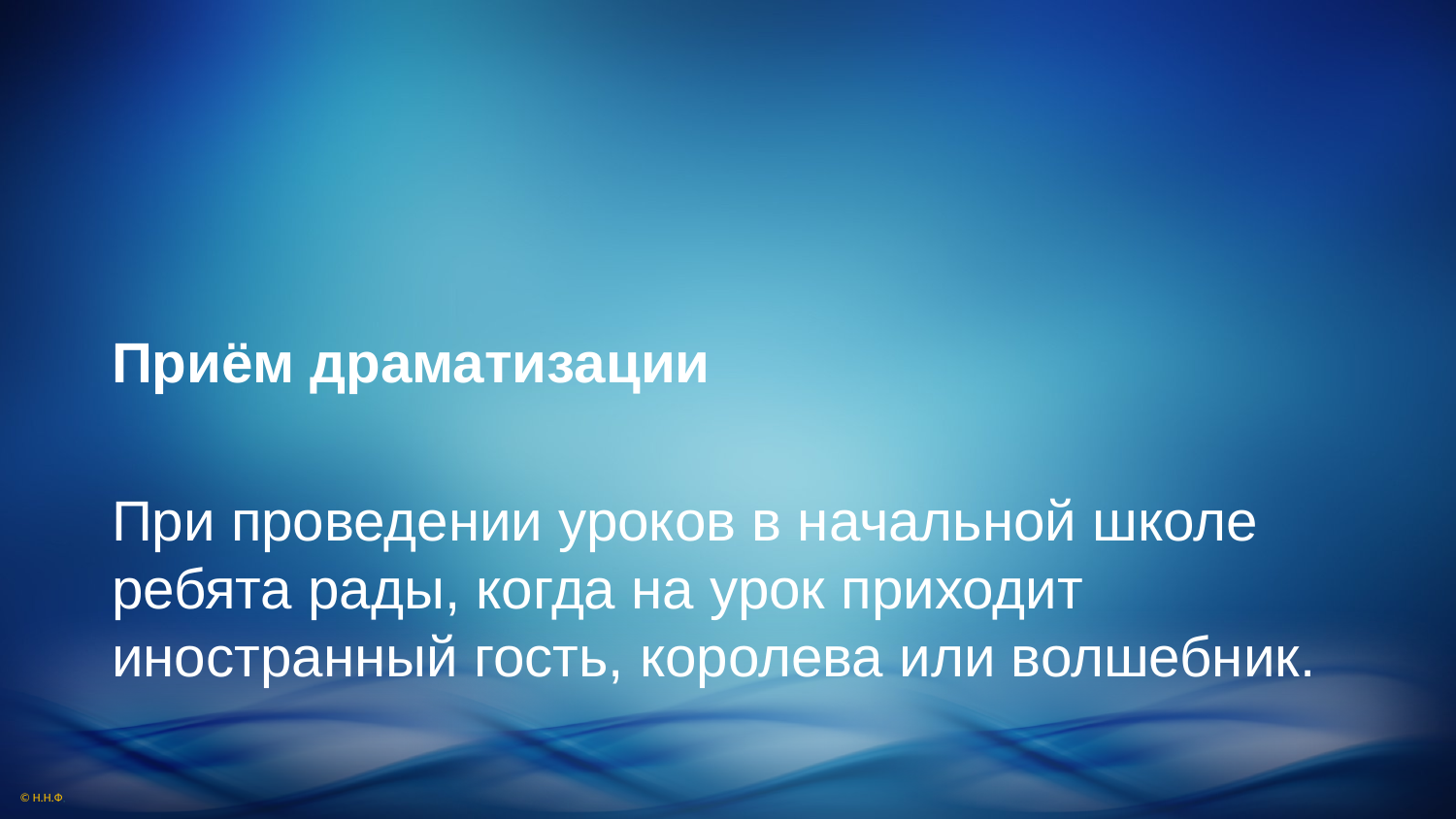

Приём драматизации

При проведении уроков в начальной школе ребята рады, когда на урок приходит иностранный гость, королева или волшебник.